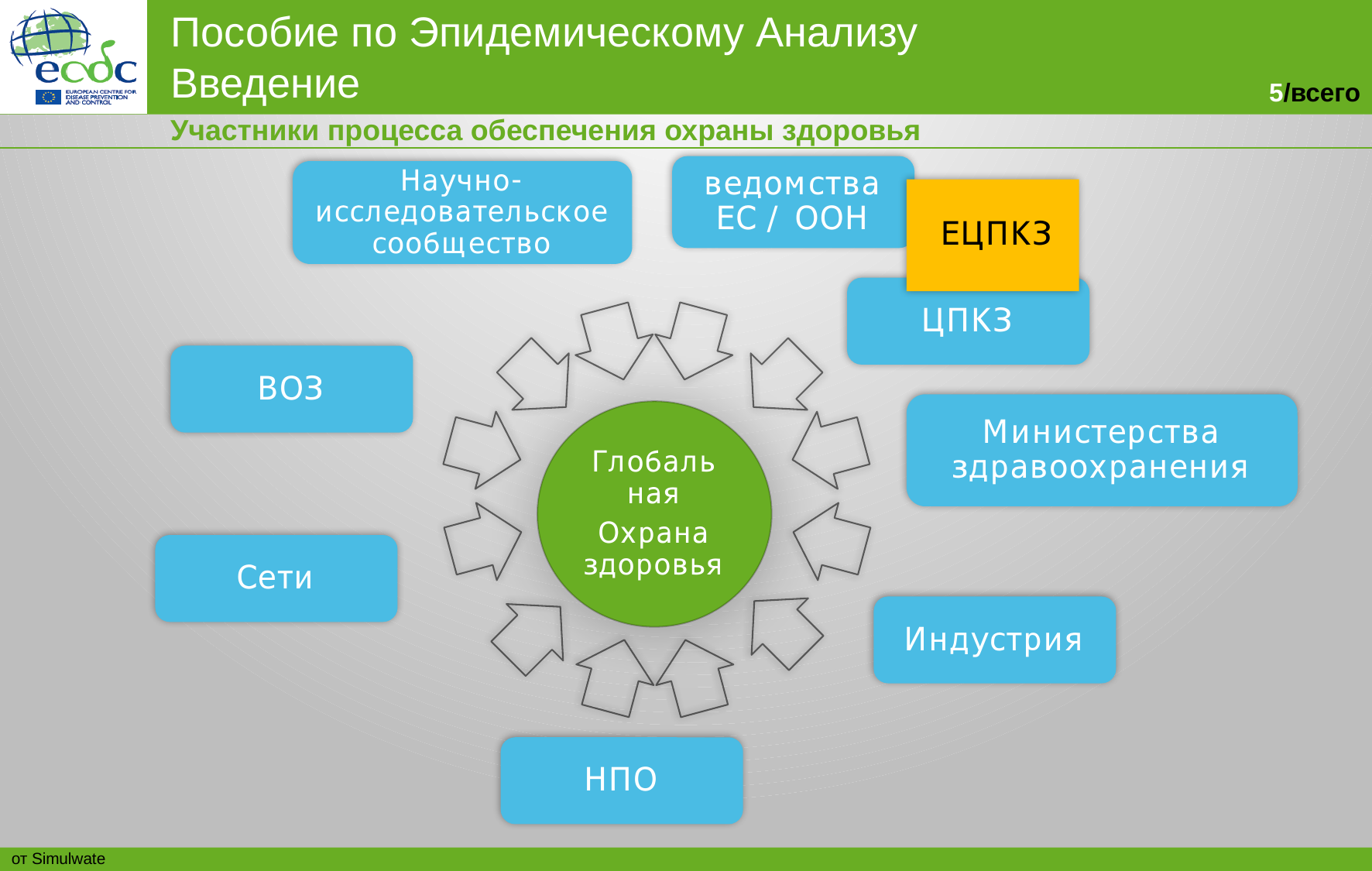

Участники процесса обеспечения охраны здоровья
ведомства ЕС / ООН
Научно-исследовательское сообщество
 ЕЦПКЗ
ЦПКЗ

ВОЗ
Министерства здравоохранения
Глобальная
Охрана здоровья

Сети

Индустрия

НПО